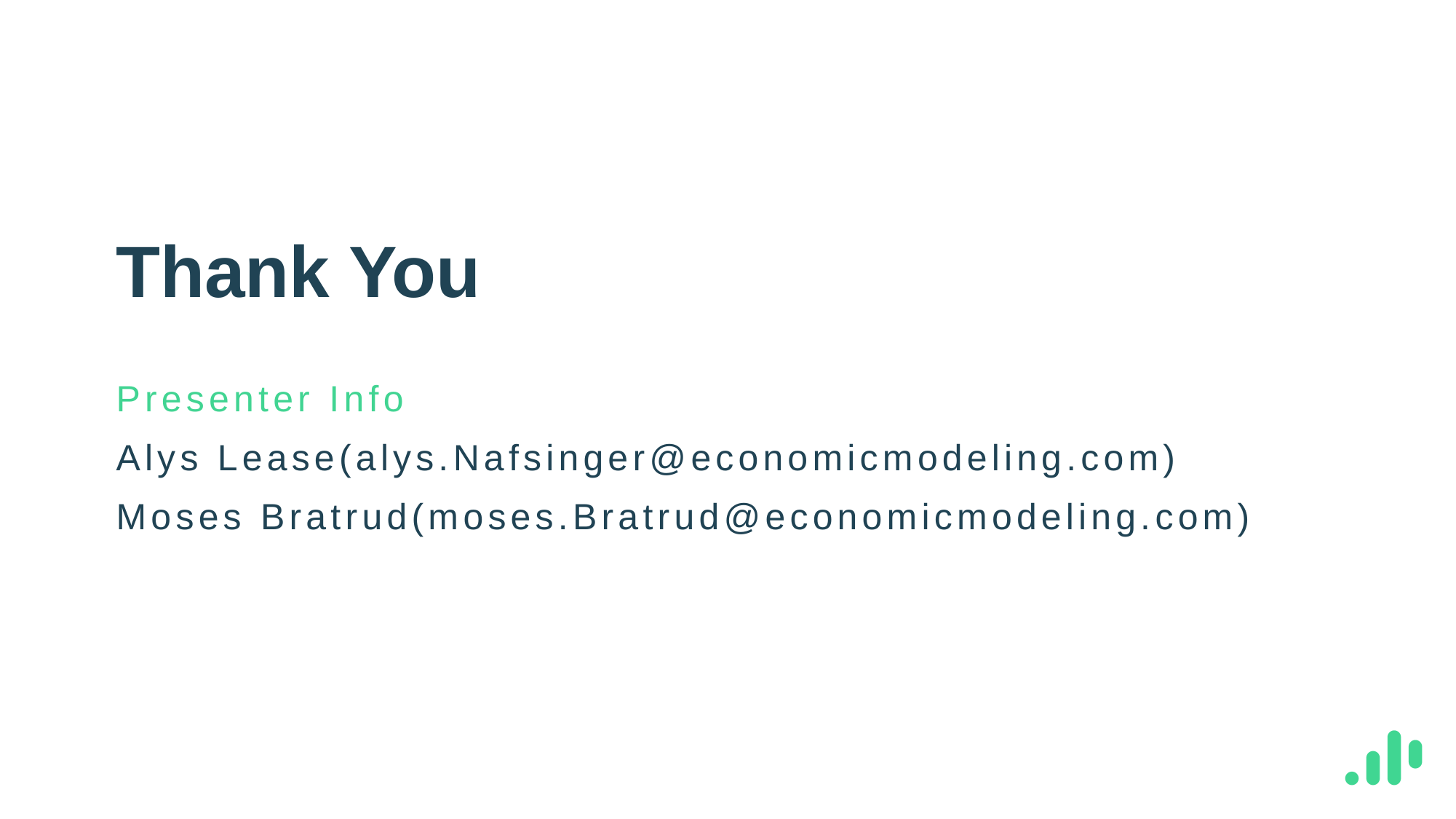

# Thank You
Presenter Info
Alys Lease(alys.Nafsinger@economicmodeling.com)
Moses Bratrud(moses.Bratrud@economicmodeling.com)